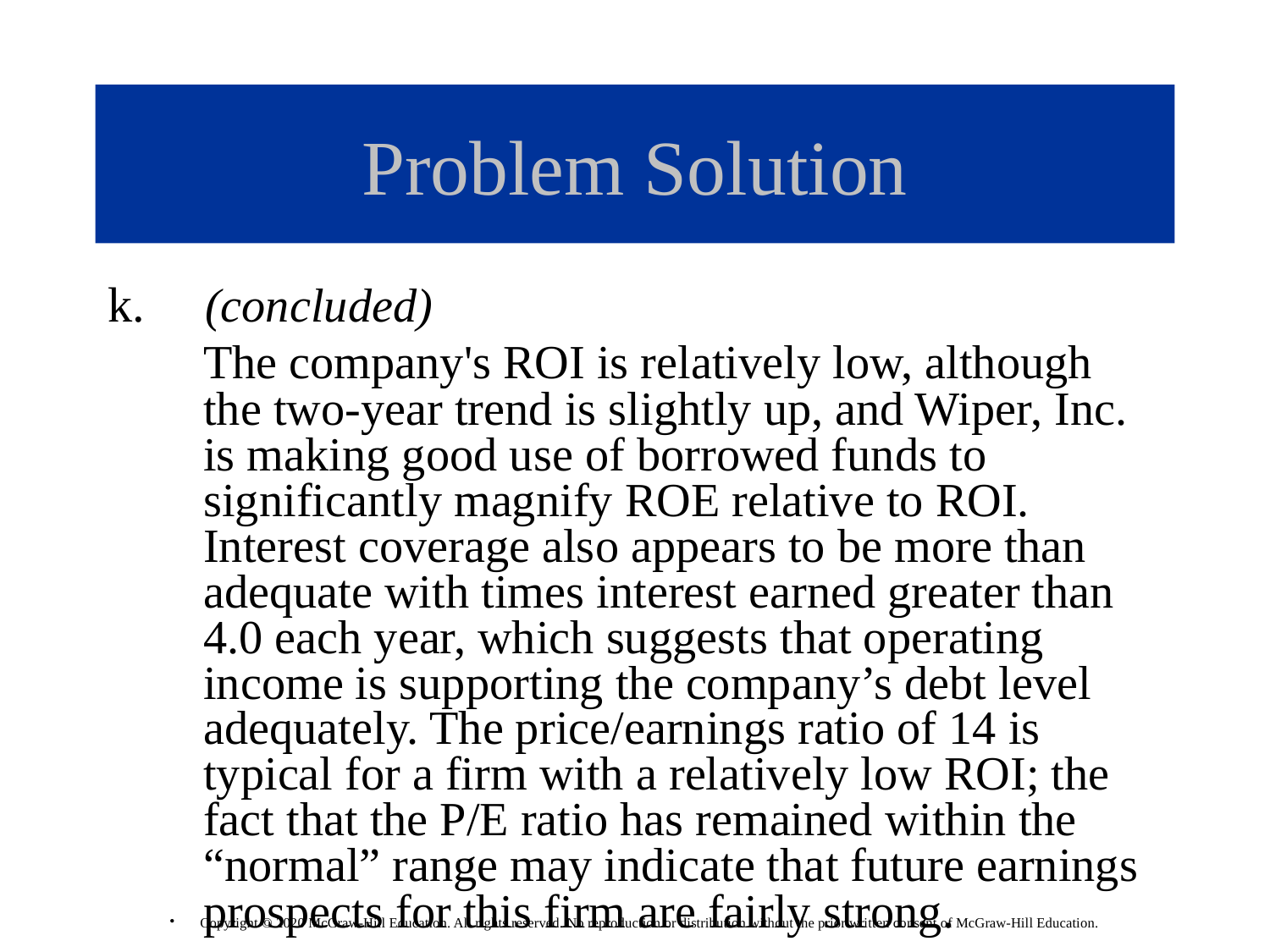

# Problem Solution
 (concluded)
	The company's ROI is relatively low, although the two‑year trend is slightly up, and Wiper, Inc. is making good use of borrowed funds to significantly magnify ROE relative to ROI.  Interest coverage also appears to be more than adequate with times interest earned greater than 4.0 each year, which suggests that operating income is supporting the company’s debt level adequately. The price/earnings ratio of 14 is typical for a firm with a relatively low ROI; the fact that the P/E ratio has remained within the “normal” range may indicate that future earnings prospects for this firm are fairly strong.